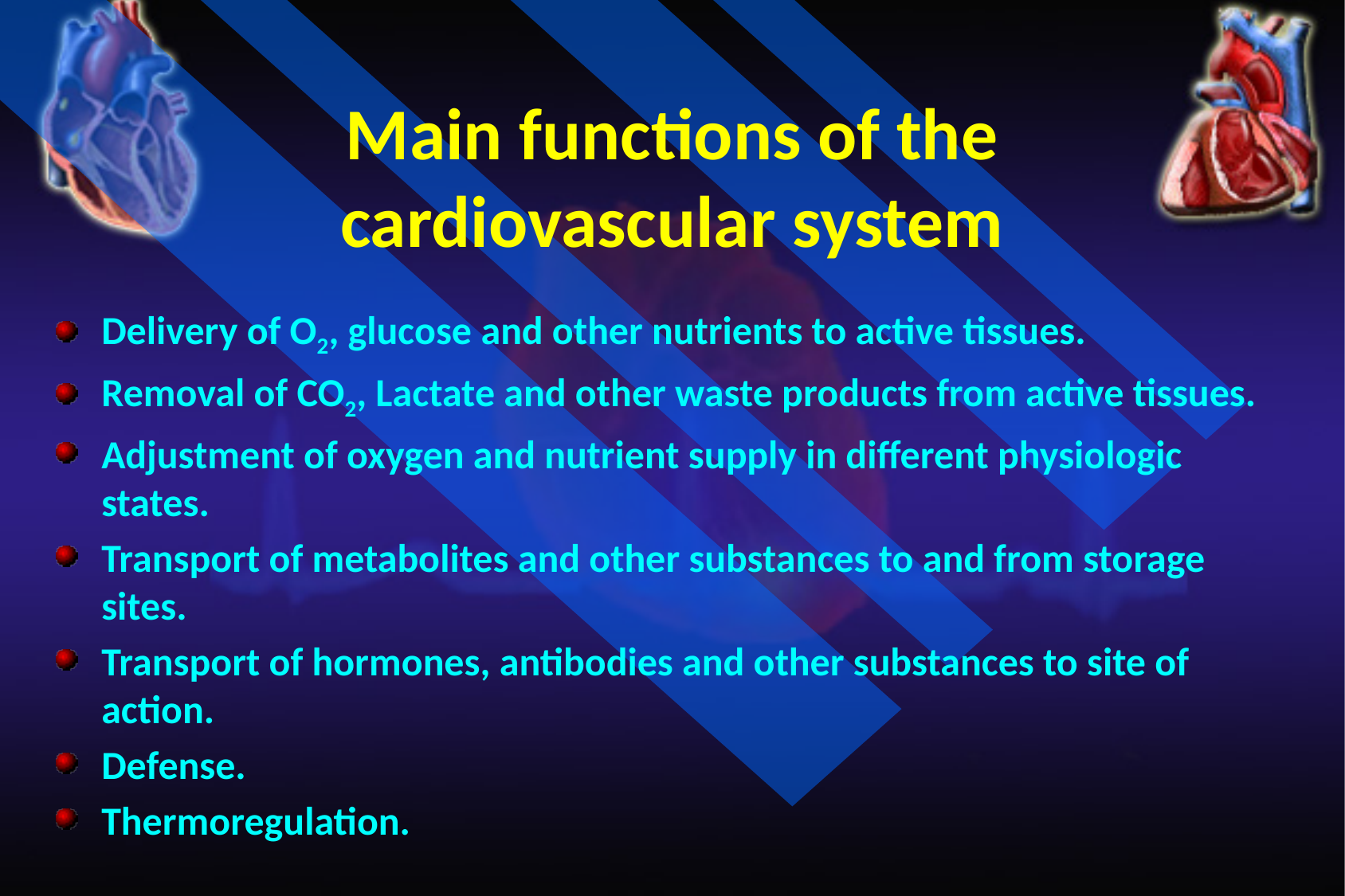

Main functions of the cardiovascular system
Delivery of O2, glucose and other nutrients to active tissues.
Removal of CO2, Lactate and other waste products from active tissues.
Adjustment of oxygen and nutrient supply in different physiologic states.
Transport of metabolites and other substances to and from storage sites.
Transport of hormones, antibodies and other substances to site of action.
Defense.
Thermoregulation.